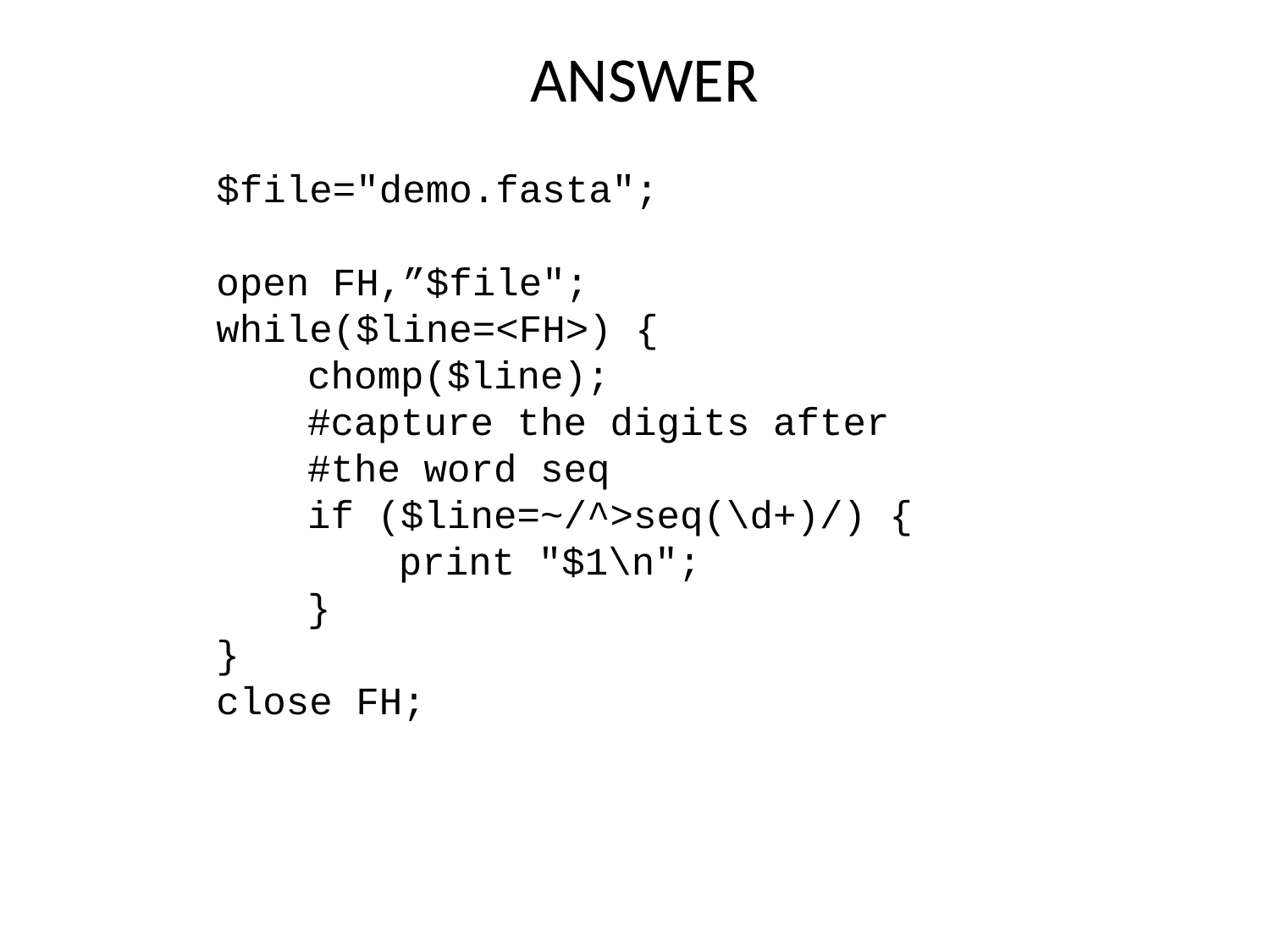

ANSWER
$file="demo.fasta";

open FH,”$file";
while($line=<FH>) {
	chomp($line);
	#capture the digits after
	#the word seq
	if ($line=~/^>seq(\d+)/) {
		print "$1\n";
	}
}
close FH;